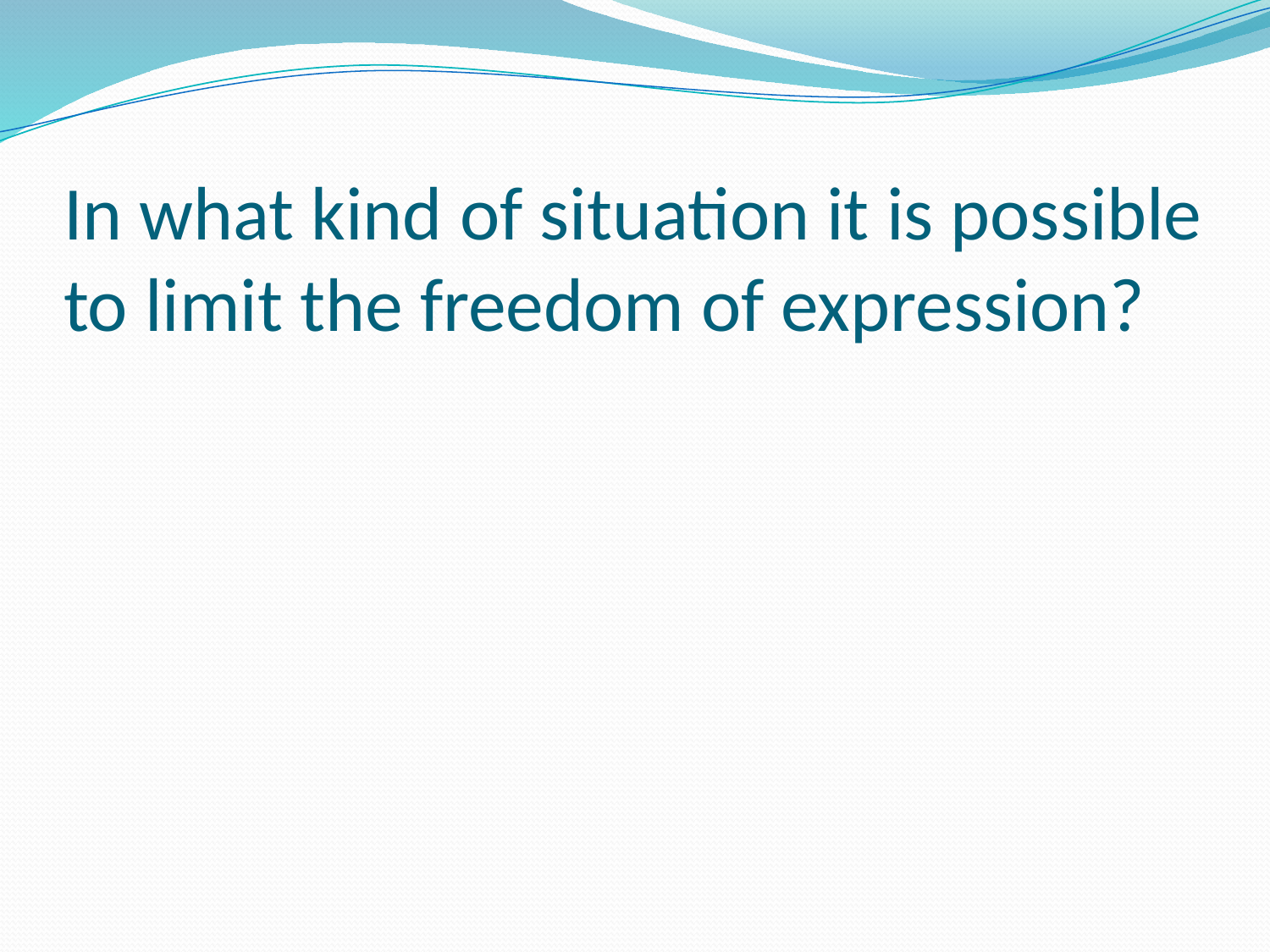

# In what kind of situation it is possible to limit the freedom of expression?